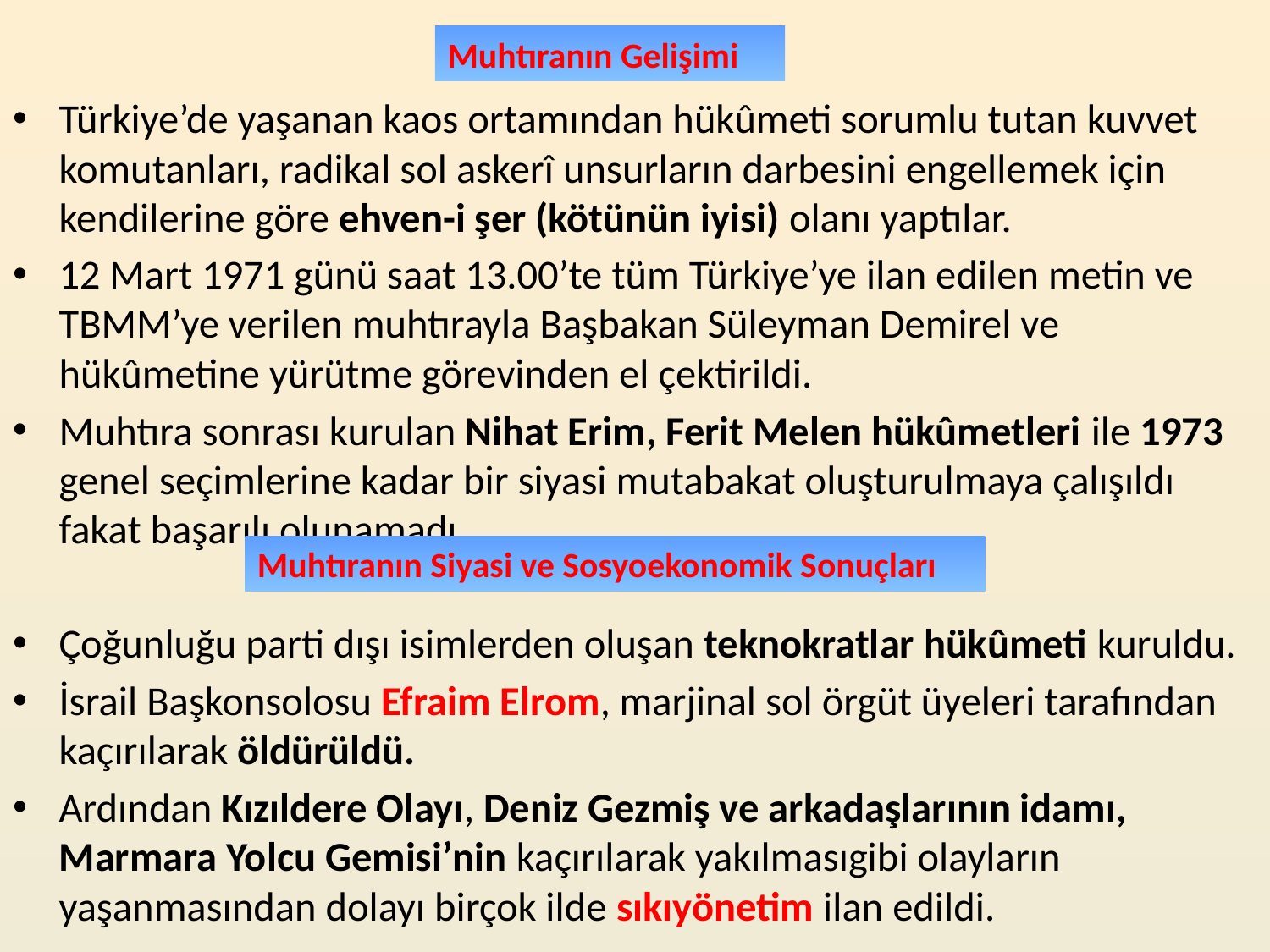

Muhtıranın Gelişimi
Türkiye’de yaşanan kaos ortamından hükûmeti sorumlu tutan kuvvet komutanları, radikal sol askerî unsurların darbesini engellemek için kendilerine göre ehven-i şer (kötünün iyisi) olanı yaptılar.
12 Mart 1971 günü saat 13.00’te tüm Türkiye’ye ilan edilen metin ve TBMM’ye verilen muhtırayla Başbakan Süleyman Demirel ve hükûmetine yürütme görevinden el çektirildi.
Muhtıra sonrası kurulan Nihat Erim, Ferit Melen hükûmetleri ile 1973 genel seçimlerine kadar bir siyasi mutabakat oluşturulmaya çalışıldı fakat başarılı olunamadı.

Çoğunluğu parti dışı isimlerden oluşan teknokratlar hükûmeti kuruldu.
İsrail Başkonsolosu Efraim Elrom, marjinal sol örgüt üyeleri tarafından kaçırılarak öldürüldü.
Ardından Kızıldere Olayı, Deniz Gezmiş ve arkadaşlarının idamı, Marmara Yolcu Gemisi’nin kaçırılarak yakılmasıgibi olayların yaşanmasından dolayı birçok ilde sıkıyönetim ilan edildi.
Muhtıranın Siyasi ve Sosyoekonomik Sonuçları